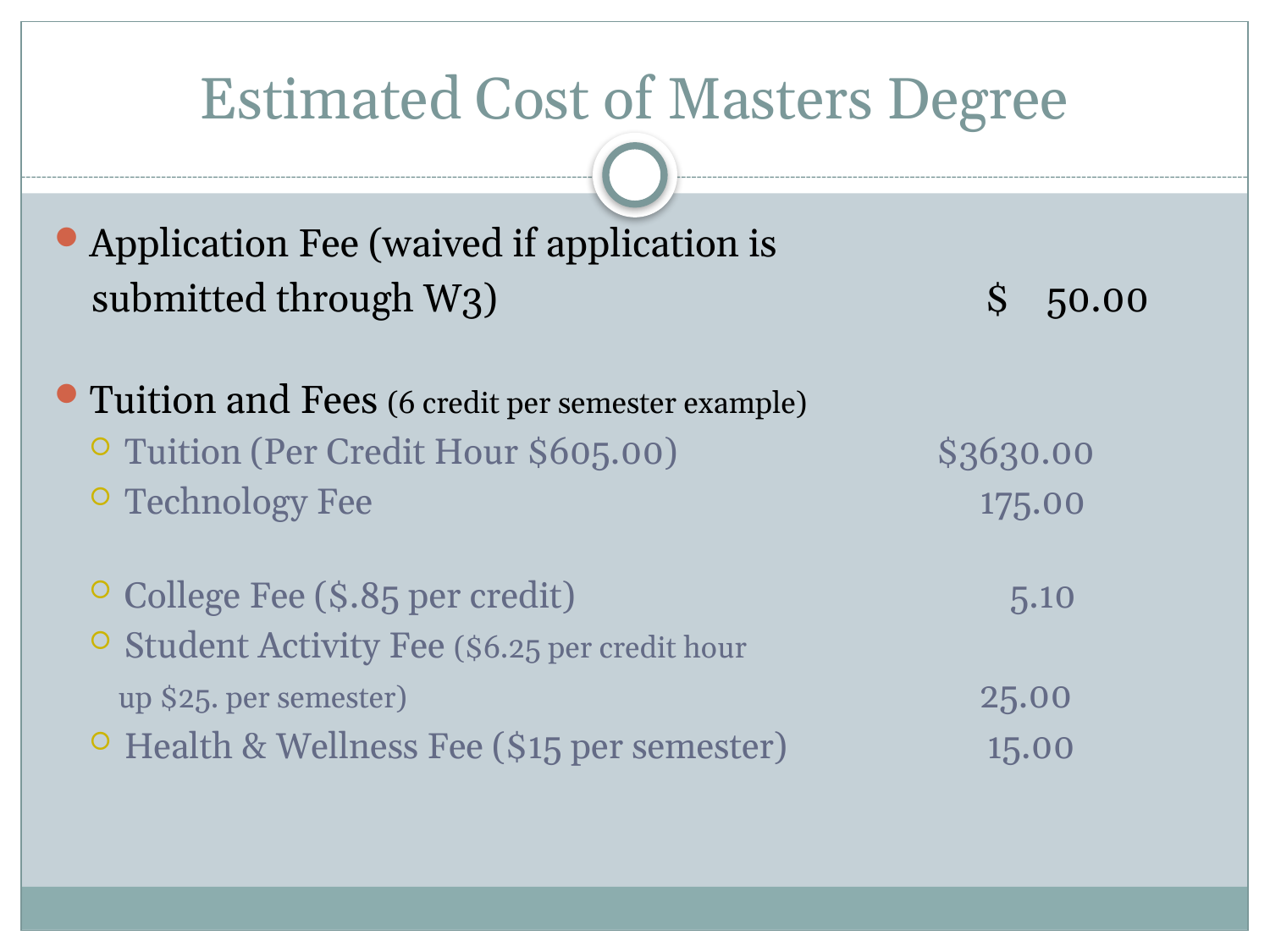

# Estimated Cost of Masters Degree
Application Fee (waived if application is
    submitted through W3) 	                                          $    50.00
Tuition and Fees (6 credit per semester example)
Tuition (Per Credit Hour $605.00)	                   $3630.00
Technology Fee                                                                      175.00
College Fee ($.85 per credit)                          	               5.10
Student Activity Fee ($6.25 per credit hour
    up $25. per semester)                                                                  25.00
Health & Wellness Fee ($15 per semester)                       15.00